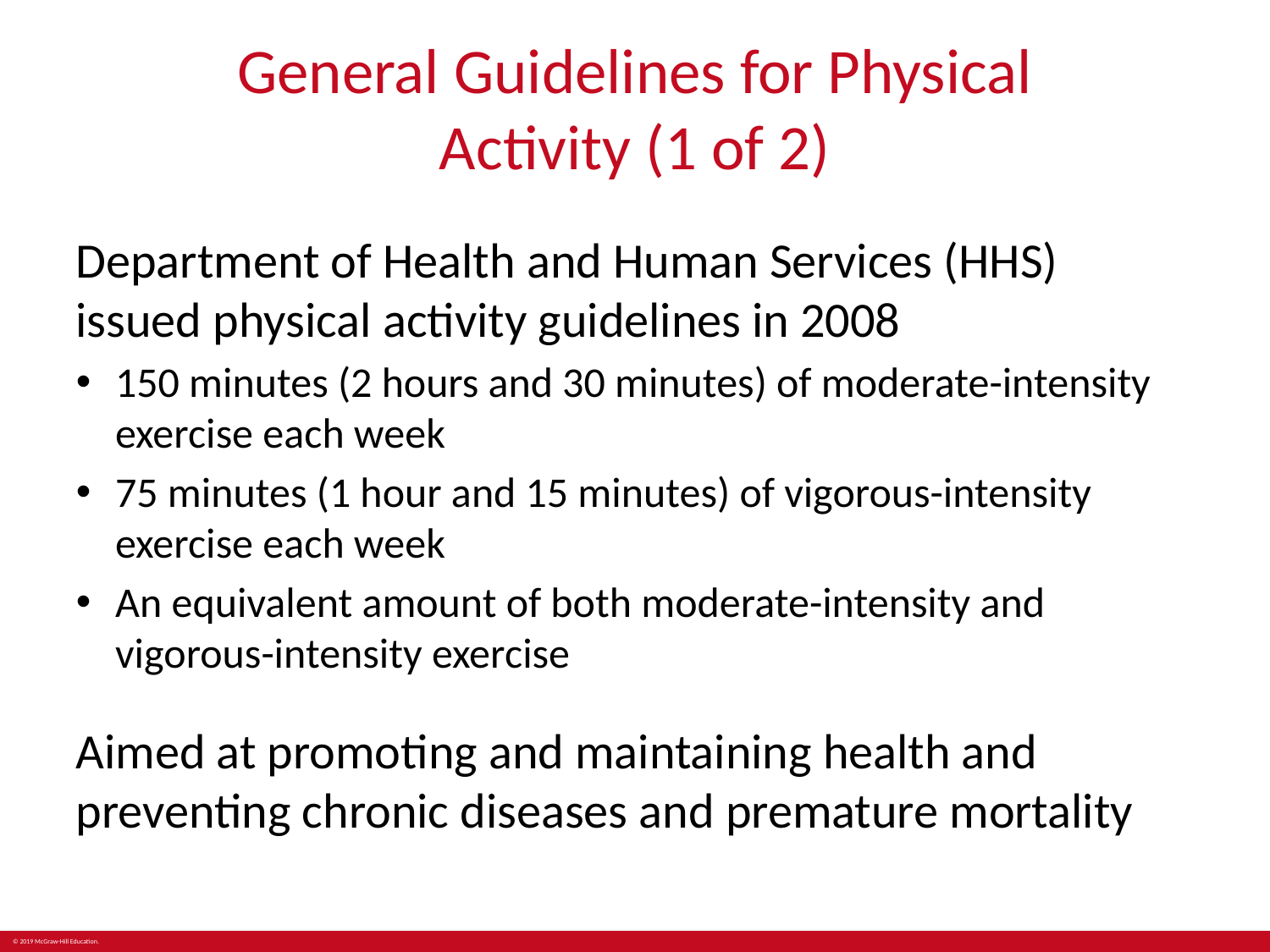

# General Guidelines for Physical Activity (1 of 2)
Department of Health and Human Services (HHS) issued physical activity guidelines in 2008
150 minutes (2 hours and 30 minutes) of moderate-intensity exercise each week
75 minutes (1 hour and 15 minutes) of vigorous-intensity exercise each week
An equivalent amount of both moderate-intensity and vigorous-intensity exercise
Aimed at promoting and maintaining health and preventing chronic diseases and premature mortality